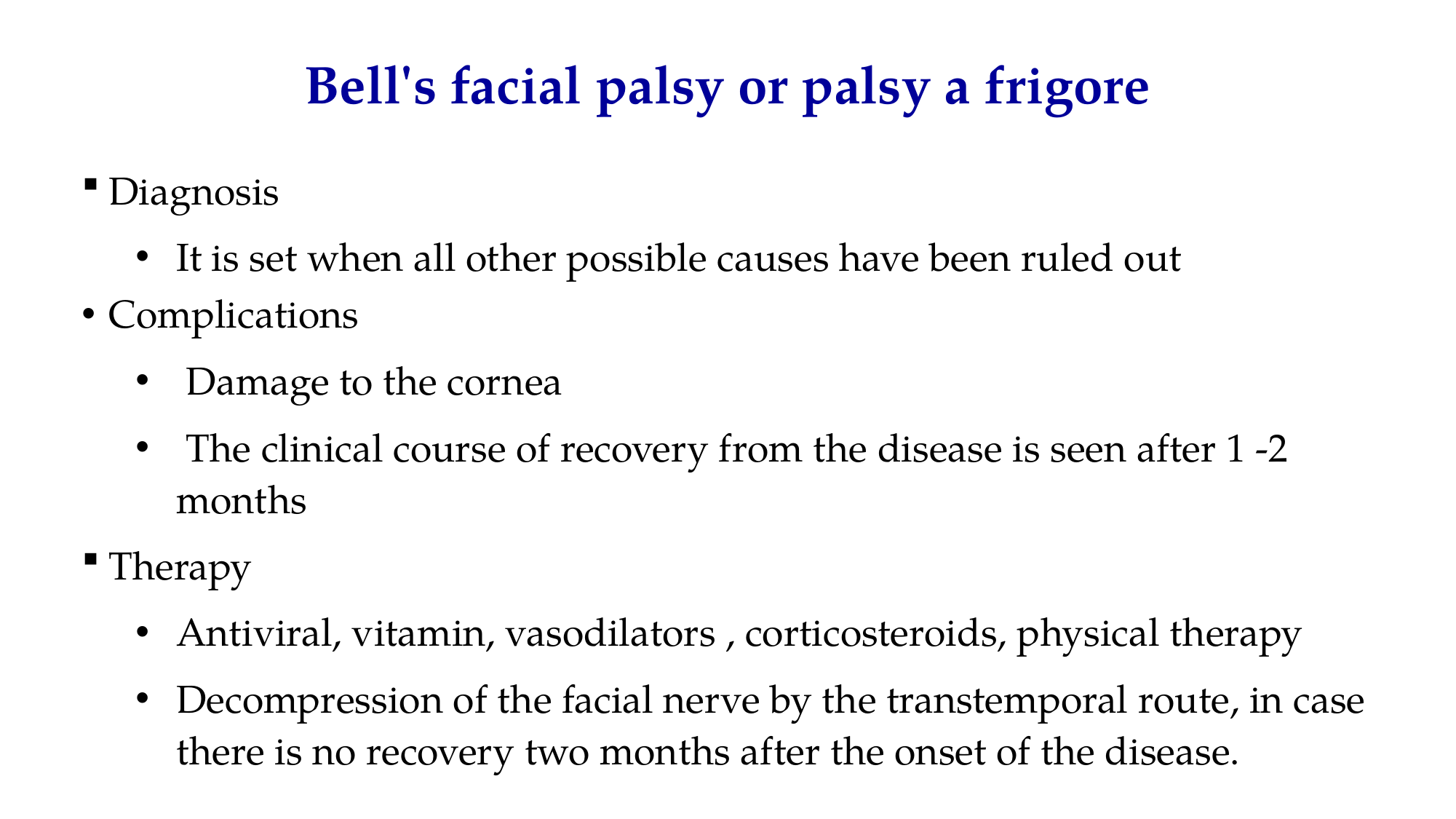

Bell's facial palsy or palsy a frigore
Diagnosis
It is set when all other possible causes have been ruled out
Complications
 Damage to the cornea
 The clinical course of recovery from the disease is seen after 1 -2 months
Therapy
Antiviral, vitamin, vasodilators , corticosteroids, physical therapy
Decompression of the facial nerve by the transtemporal route, in case there is no recovery two months after the onset of the disease.